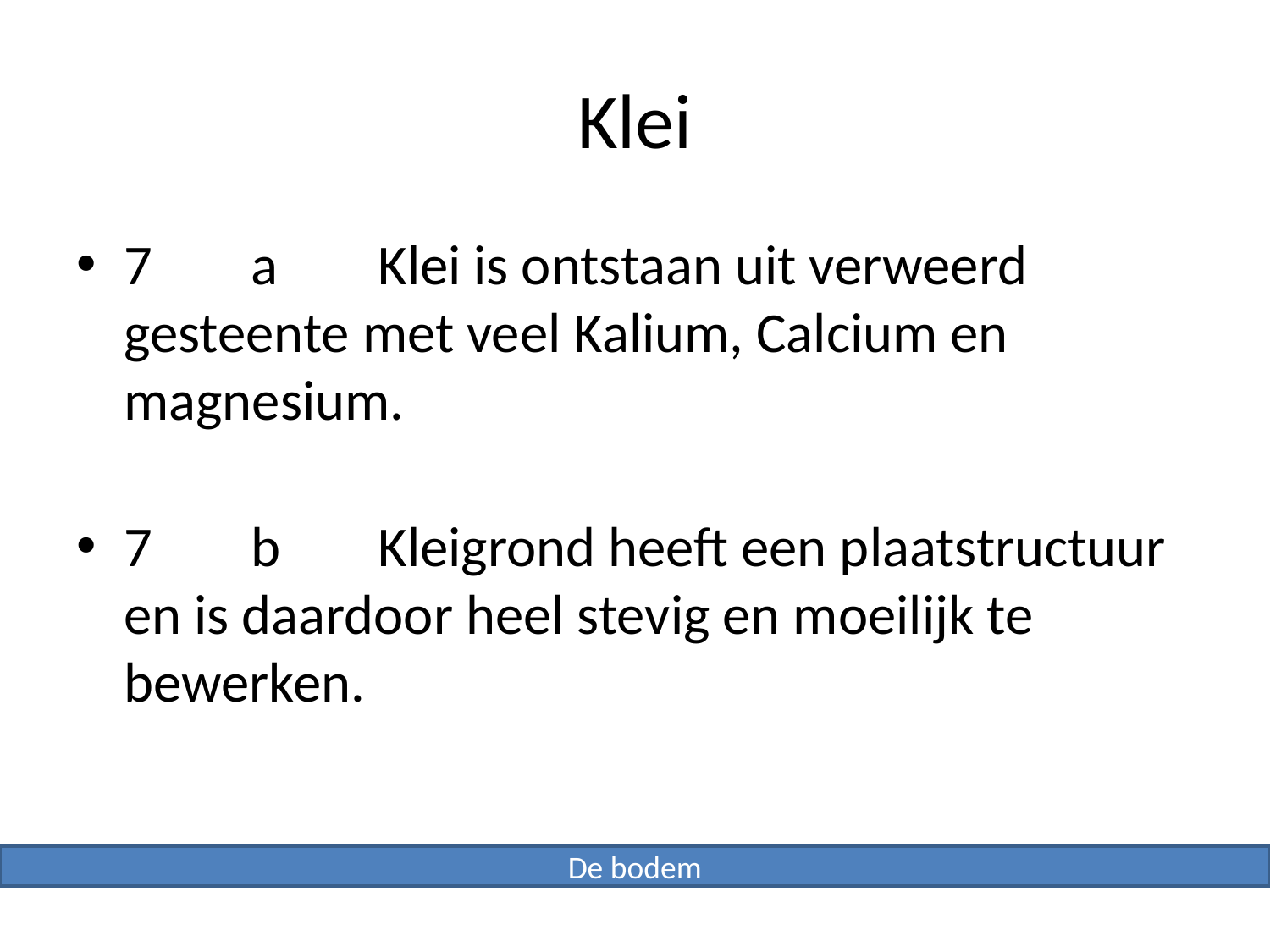

# Klei
7	a	Klei is ontstaan uit verweerd gesteente met veel Kalium, Calcium en magnesium.
7	b	Kleigrond heeft een plaatstructuur en is daardoor heel stevig en moeilijk te bewerken.

De bodem